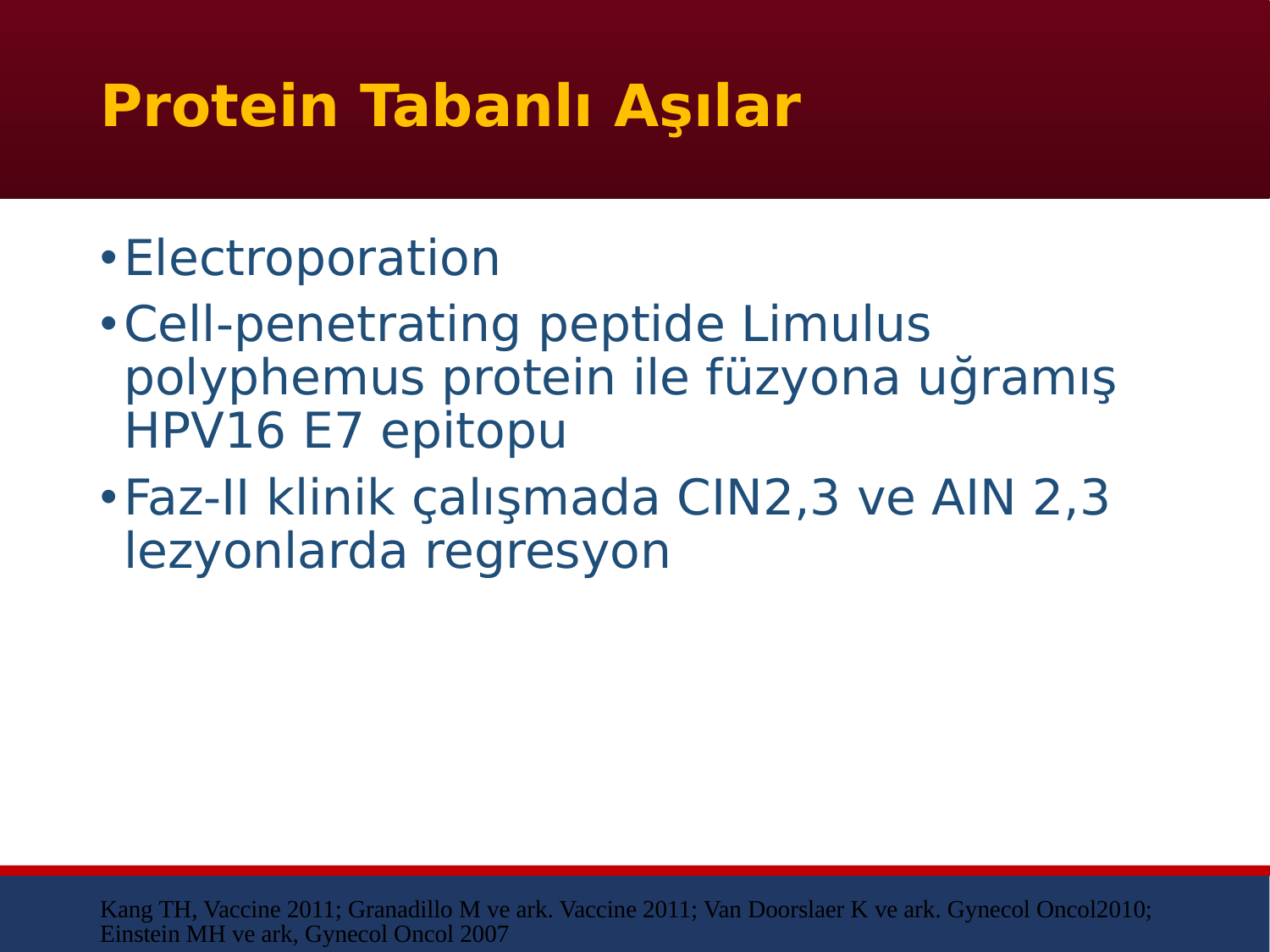

# Protein Tabanlı Aşılar
Electroporation
Cell-penetrating peptide Limulus polyphemus protein ile füzyona uğramış HPV16 E7 epitopu
Faz-II klinik çalışmada CIN2,3 ve AIN 2,3 lezyonlarda regresyon
Kang TH, Vaccine 2011; Granadillo M ve ark. Vaccine 2011; Van Doorslaer K ve ark. Gynecol Oncol2010; Einstein MH ve ark, Gynecol Oncol 2007